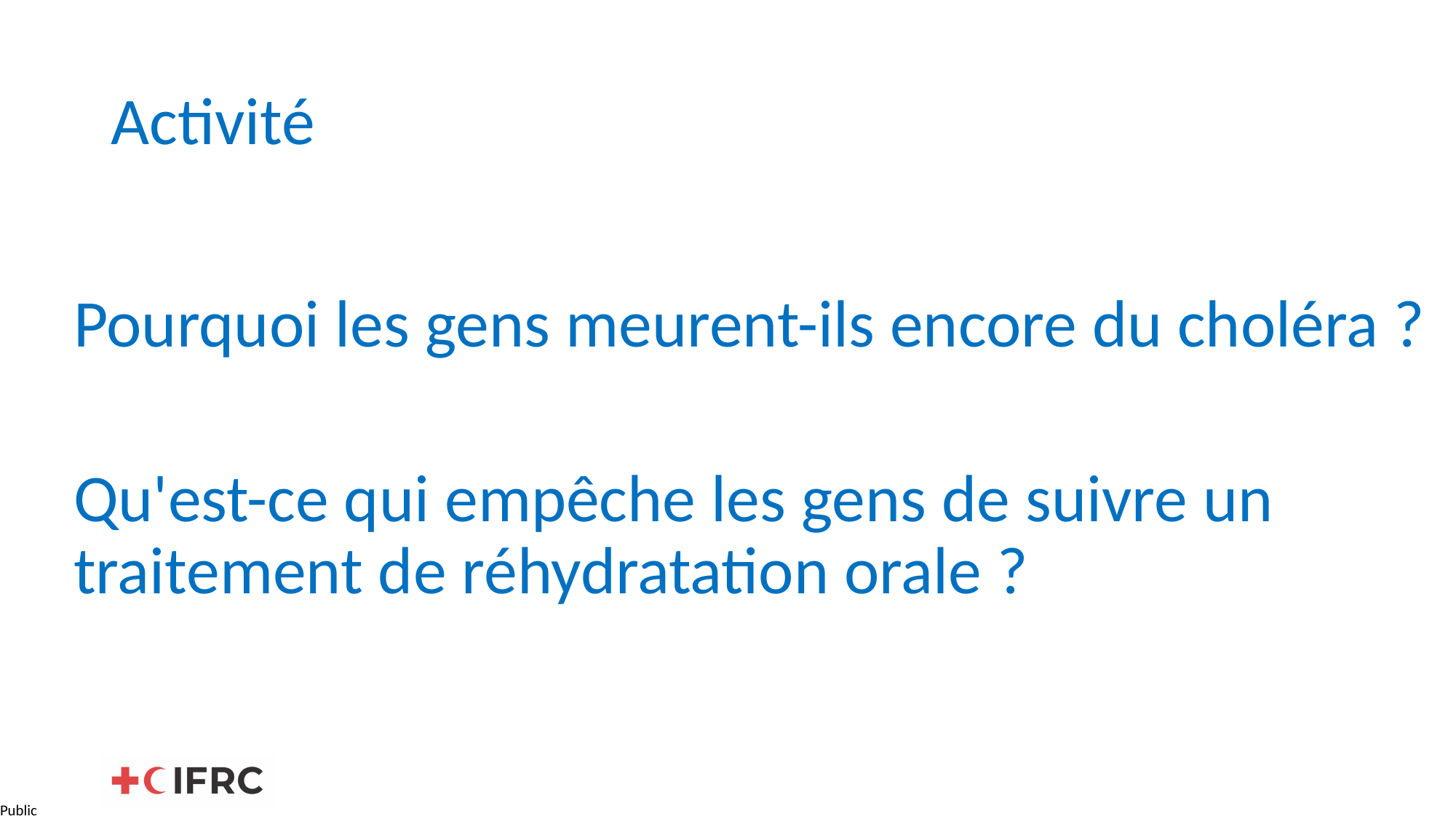

# Activité

Pourquoi les gens meurent-ils encore du choléra ?

Qu'est-ce qui empêche les gens de suivre un traitement de réhydratation orale ?